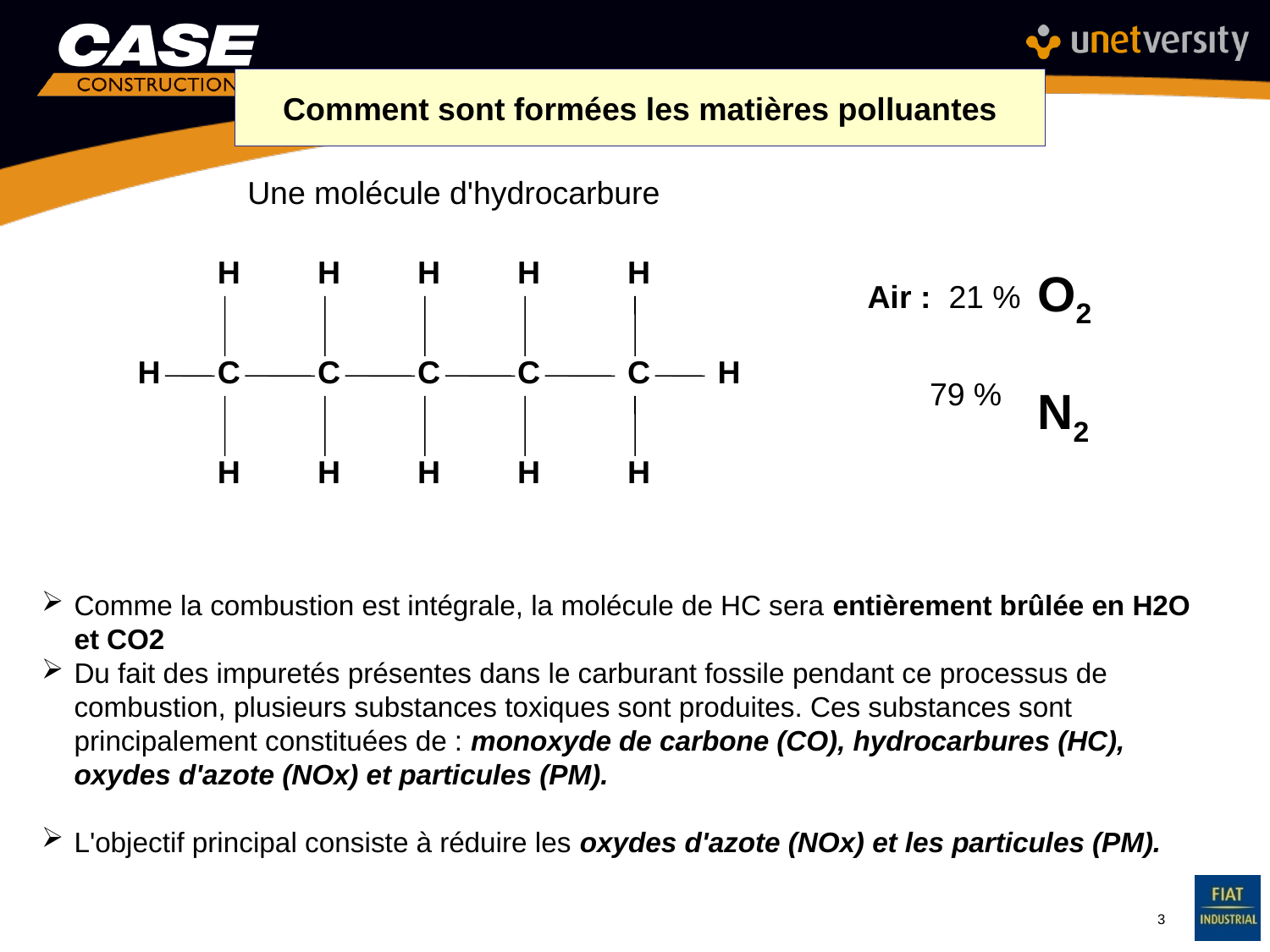

Comment sont formées les matières polluantes
Une molécule d'hydrocarbure
H
H
H
H
H
O2
Air :  21 %

       79 %

H
C
C
C
C
C
H
N2

H
H
H
H
H
Comme la combustion est intégrale, la molécule de HC sera entièrement brûlée en H2O et CO2
Du fait des impuretés présentes dans le carburant fossile pendant ce processus de combustion, plusieurs substances toxiques sont produites. Ces substances sont principalement constituées de : monoxyde de carbone (CO), hydrocarbures (HC), oxydes d'azote (NOx) et particules (PM).

L'objectif principal consiste à réduire les oxydes d'azote (NOx) et les particules (PM).